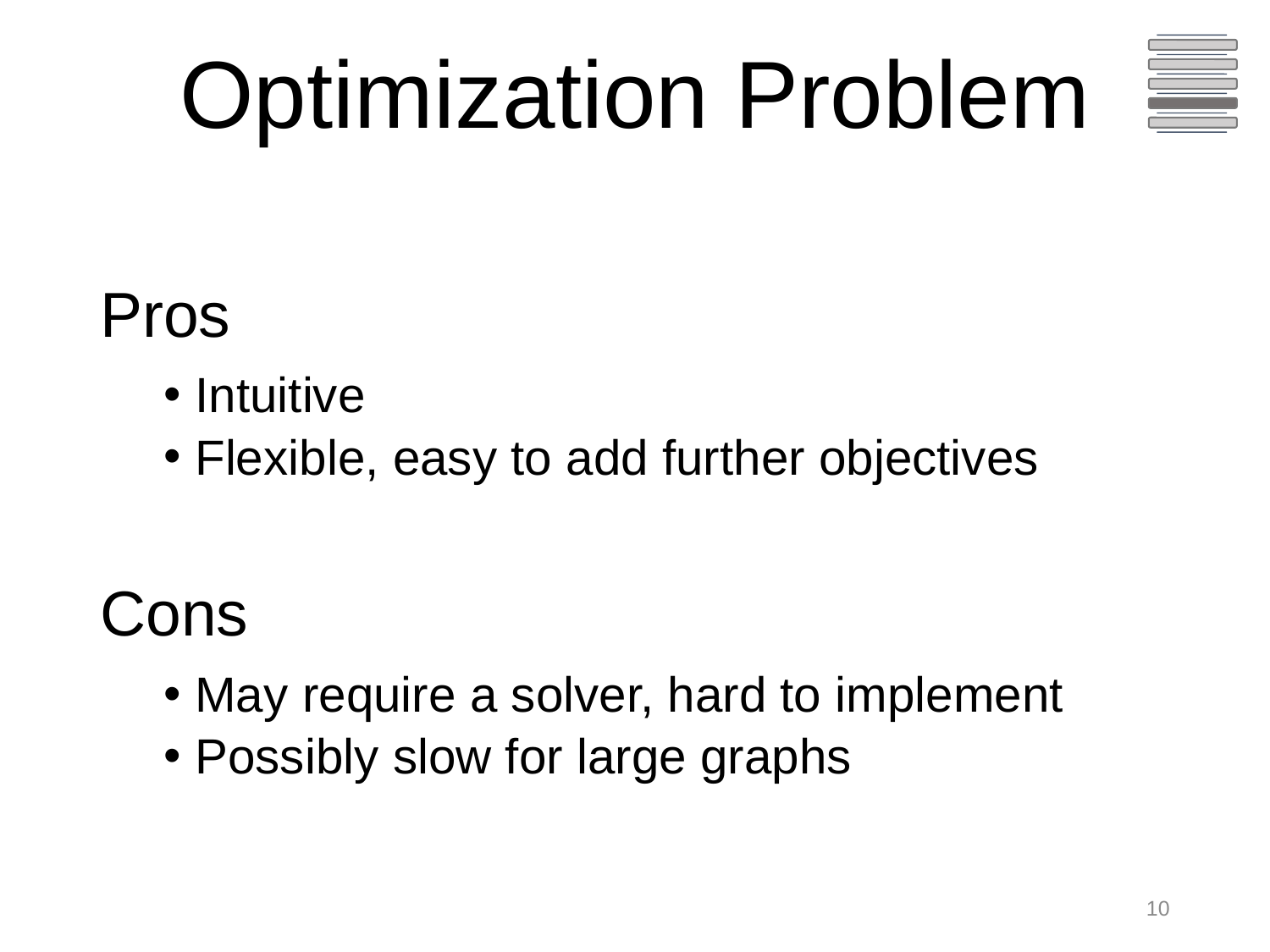

# Optimization Problem
Pros
Intuitive
Flexible, easy to add further objectives

Cons
May require a solver, hard to implement
Possibly slow for large graphs
10